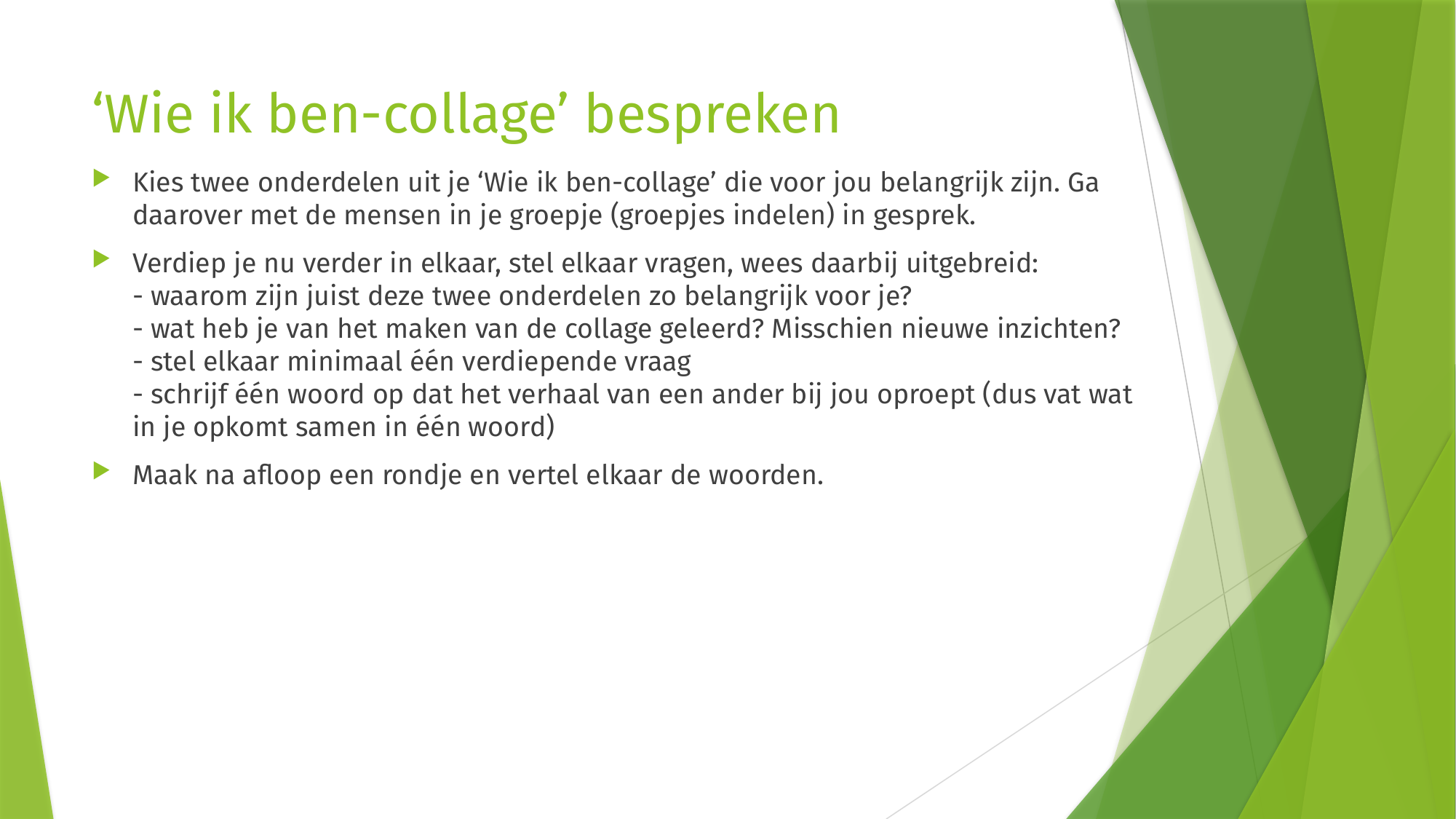

# ‘Wie ik ben-collage’ bespreken
Kies twee onderdelen uit je ‘Wie ik ben-collage’ die voor jou belangrijk zijn. Ga daarover met de mensen in je groepje (groepjes indelen) in gesprek.
Verdiep je nu verder in elkaar, stel elkaar vragen, wees daarbij uitgebreid:
- waarom zijn juist deze twee onderdelen zo belangrijk voor je?
- wat heb je van het maken van de collage geleerd? Misschien nieuwe inzichten?
- stel elkaar minimaal één verdiepende vraag
- schrijf één woord op dat het verhaal van een ander bij jou oproept (dus vat wat in je opkomt samen in één woord)
Maak na afloop een rondje en vertel elkaar de woorden.